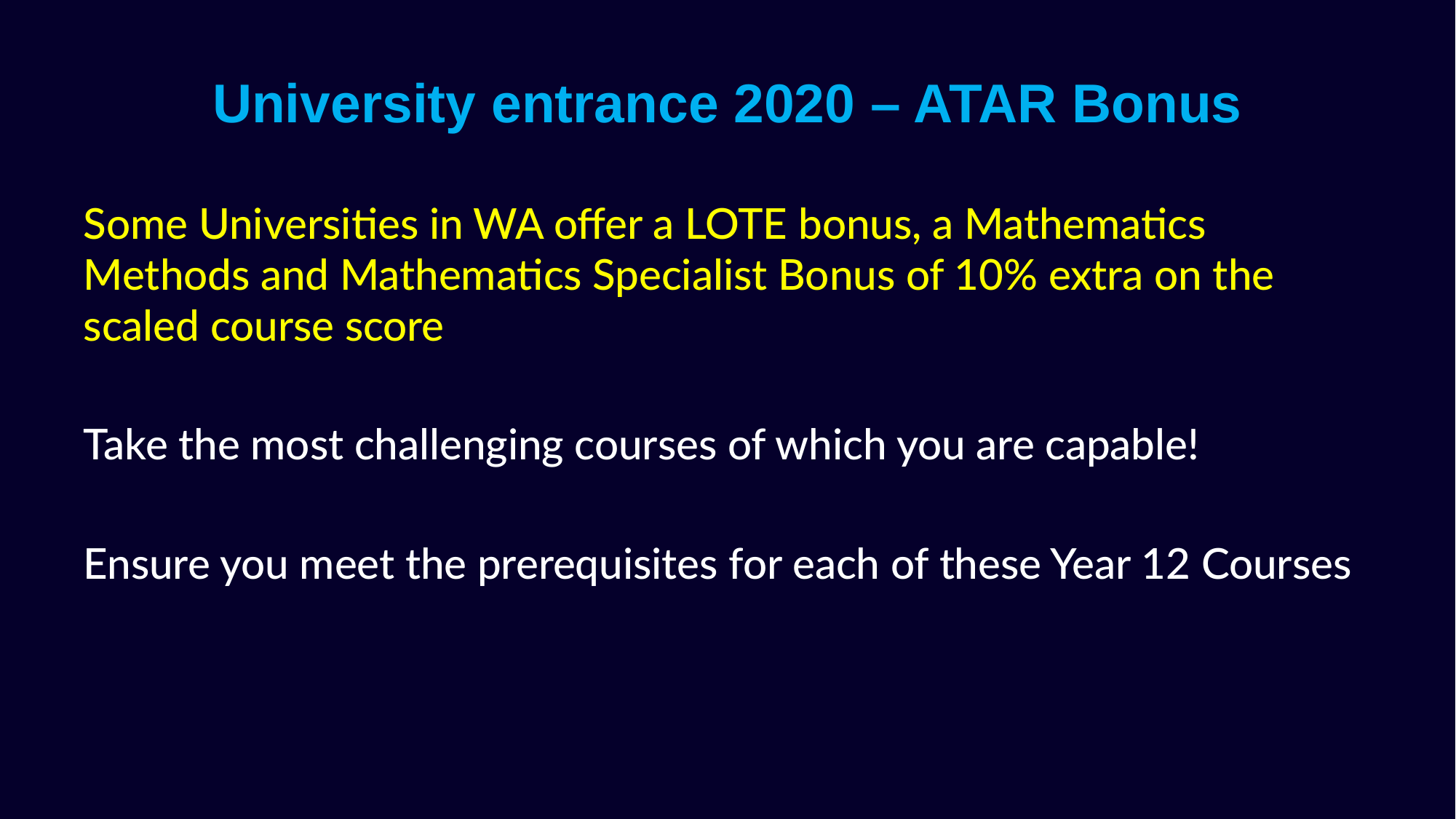

# University entrance 2020 – ATAR Bonus
Some Universities in WA offer a LOTE bonus, a Mathematics Methods and Mathematics Specialist Bonus of 10% extra on the scaled course score

Take the most challenging courses of which you are capable!

Ensure you meet the prerequisites for each of these Year 12 Courses